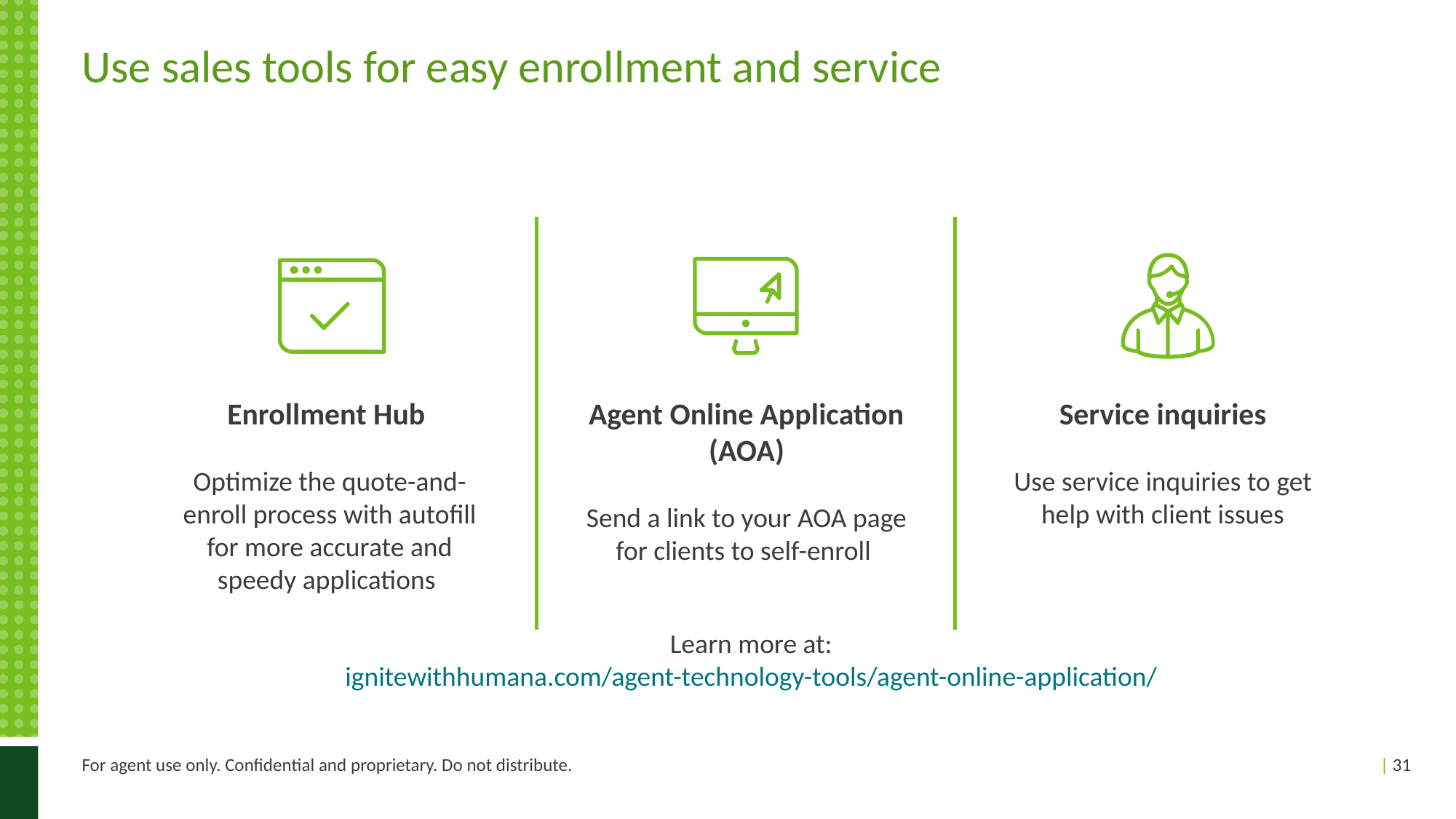

# Use sales tools for easy enrollment and service

Enrollment Hub
Optimize the quote-and-enroll process with autofill for more accurate and speedy applications
Agent Online Application (AOA)
Send a link to your AOA page for clients to self-enroll

Service inquiries
Use service inquiries to get help with client issues

Learn more at:
ignitewithhumana.com/agent-technology-tools/agent-online-application/

For agent use only. Confidential and proprietary. Do not distribute.
| 31